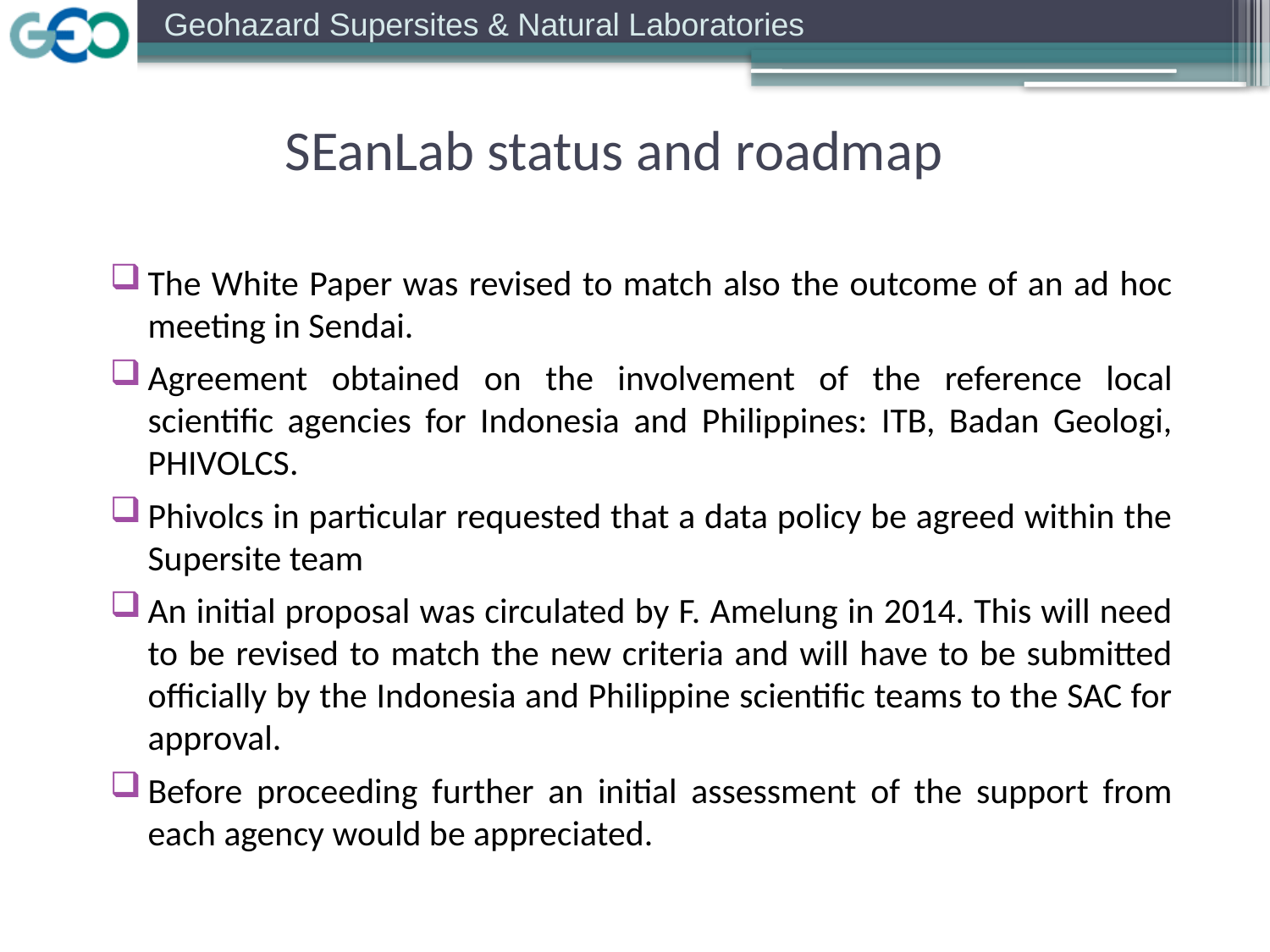

SEanLab status and roadmap

The White Paper was revised to match also the outcome of an ad hoc meeting in Sendai.
Agreement obtained on the involvement of the reference local scientific agencies for Indonesia and Philippines: ITB, Badan Geologi, PHIVOLCS.
Phivolcs in particular requested that a data policy be agreed within the Supersite team
An initial proposal was circulated by F. Amelung in 2014. This will need to be revised to match the new criteria and will have to be submitted officially by the Indonesia and Philippine scientific teams to the SAC for approval.
Before proceeding further an initial assessment of the support from each agency would be appreciated.